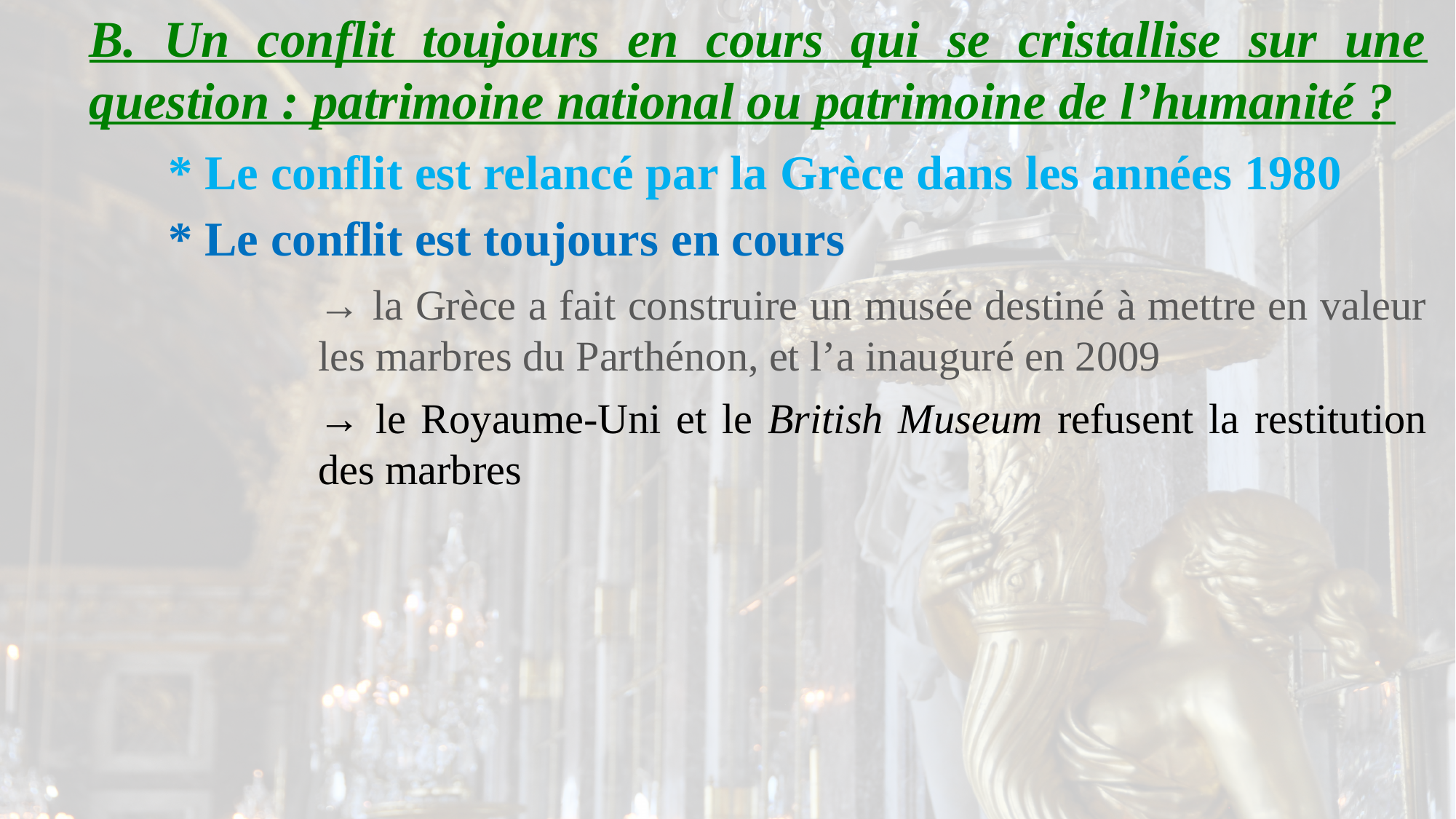

B. Un conflit toujours en cours qui se cristallise sur une question : patrimoine national ou patrimoine de l’humanité ?
* Le conflit est relancé par la Grèce dans les années 1980
* Le conflit est toujours en cours
→ la Grèce a fait construire un musée destiné à mettre en valeur les marbres du Parthénon, et l’a inauguré en 2009
→ le Royaume-Uni et le British Museum refusent la restitution des marbres